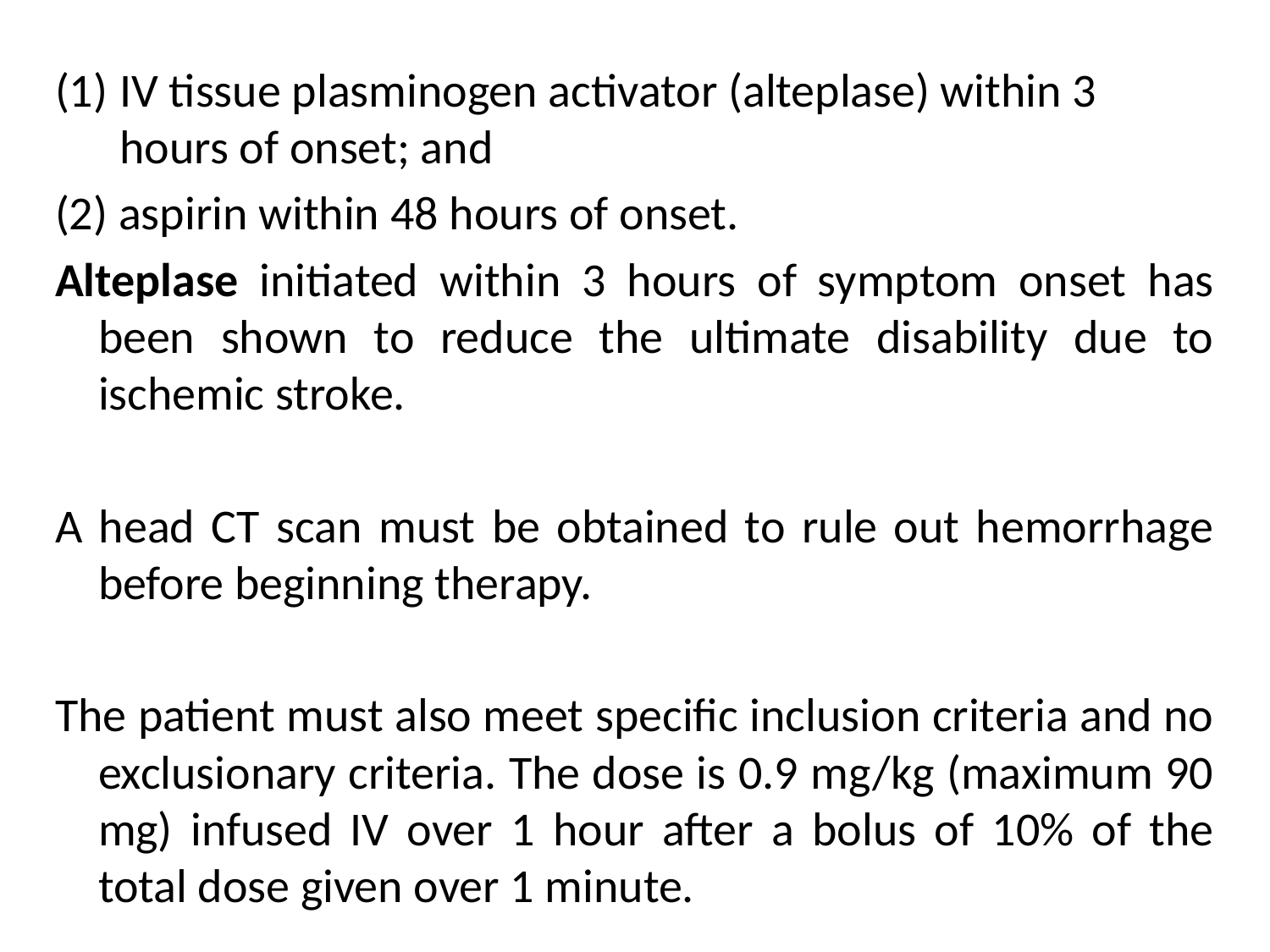

IV tissue plasminogen activator (alteplase) within 3 hours of onset; and
(2) aspirin within 48 hours of onset.
Alteplase initiated within 3 hours of symptom onset has been shown to reduce the ultimate disability due to ischemic stroke.

A head CT scan must be obtained to rule out hemorrhage before beginning therapy.

The patient must also meet specific inclusion criteria and no exclusionary criteria. The dose is 0.9 mg/kg (maximum 90 mg) infused IV over 1 hour after a bolus of 10% of the total dose given over 1 minute.